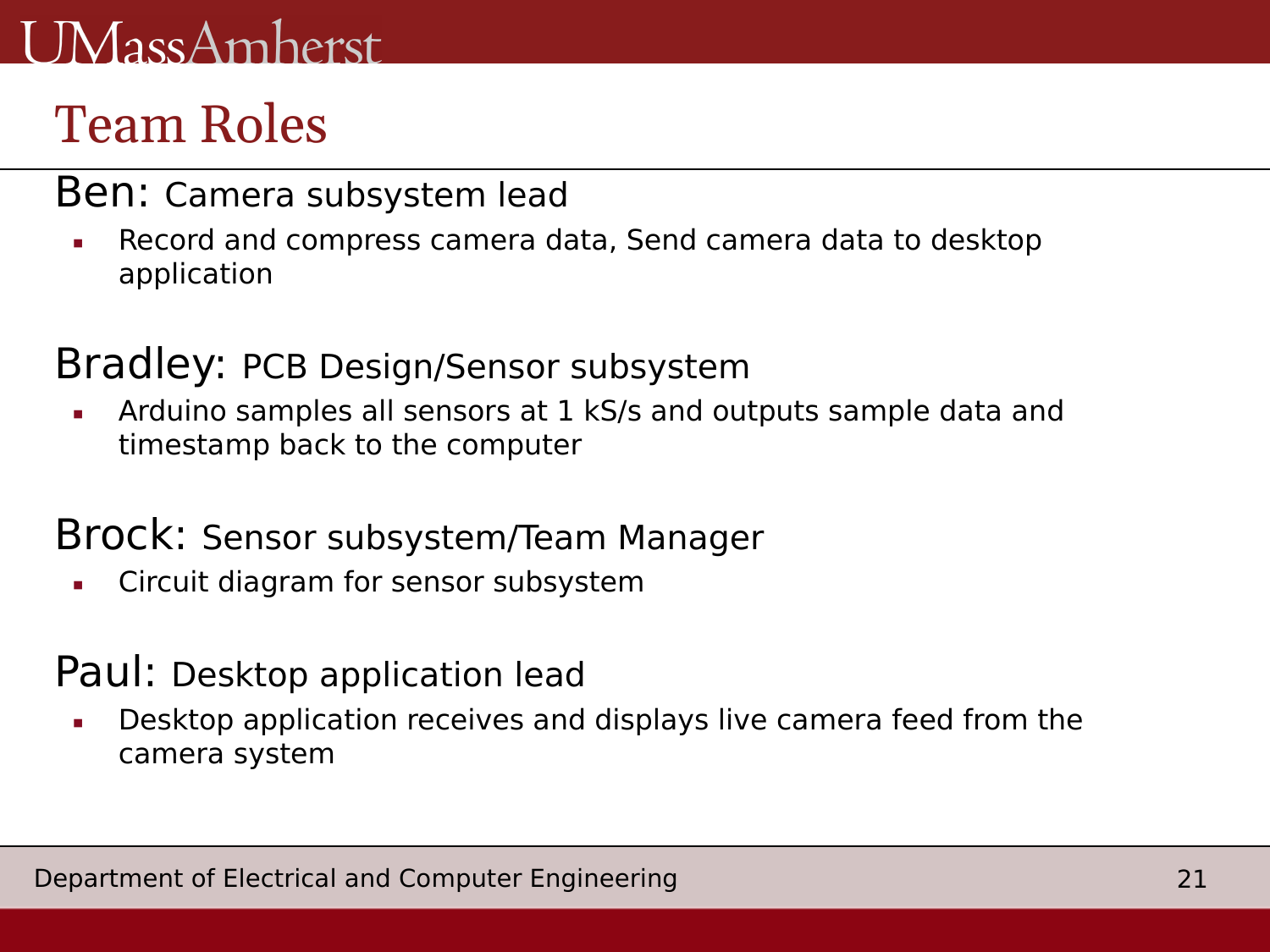

# Team Roles
Ben: Camera subsystem lead
Record and compress camera data, Send camera data to desktop application

Bradley: PCB Design/Sensor subsystem
Arduino samples all sensors at 1 kS/s and outputs sample data and timestamp back to the computer

Brock: Sensor subsystem/Team Manager
Circuit diagram for sensor subsystem

Paul: Desktop application lead
Desktop application receives and displays live camera feed from the camera system